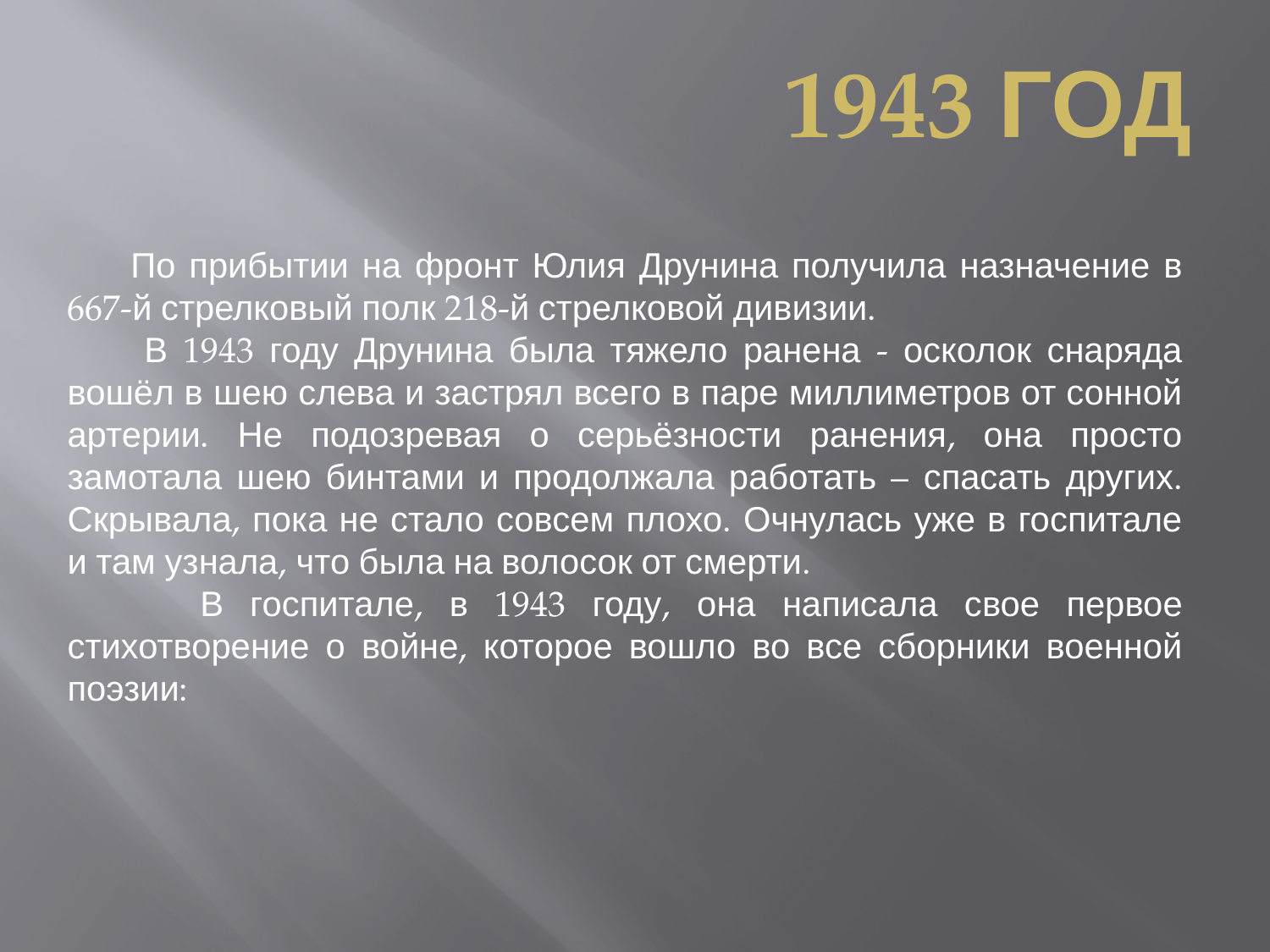

1943 год
     По прибытии на фронт Юлия Друнина получила назначение в 667-й стрелковый полк 218-й стрелковой дивизии.
     В 1943 году Друнина была тяжело ранена - осколок снаряда вошёл в шею слева и застрял всего в паре миллиметров от сонной артерии. Не подозревая о серьёзности ранения, она просто замотала шею бинтами и продолжала работать – спасать других. Скрывала, пока не стало совсем плохо. Очнулась уже в госпитале и там узнала, что была на волосок от смерти.
     В госпитале, в 1943 году, она написала свое первое стихотворение о войне, которое вошло во все сборники военной поэзии: